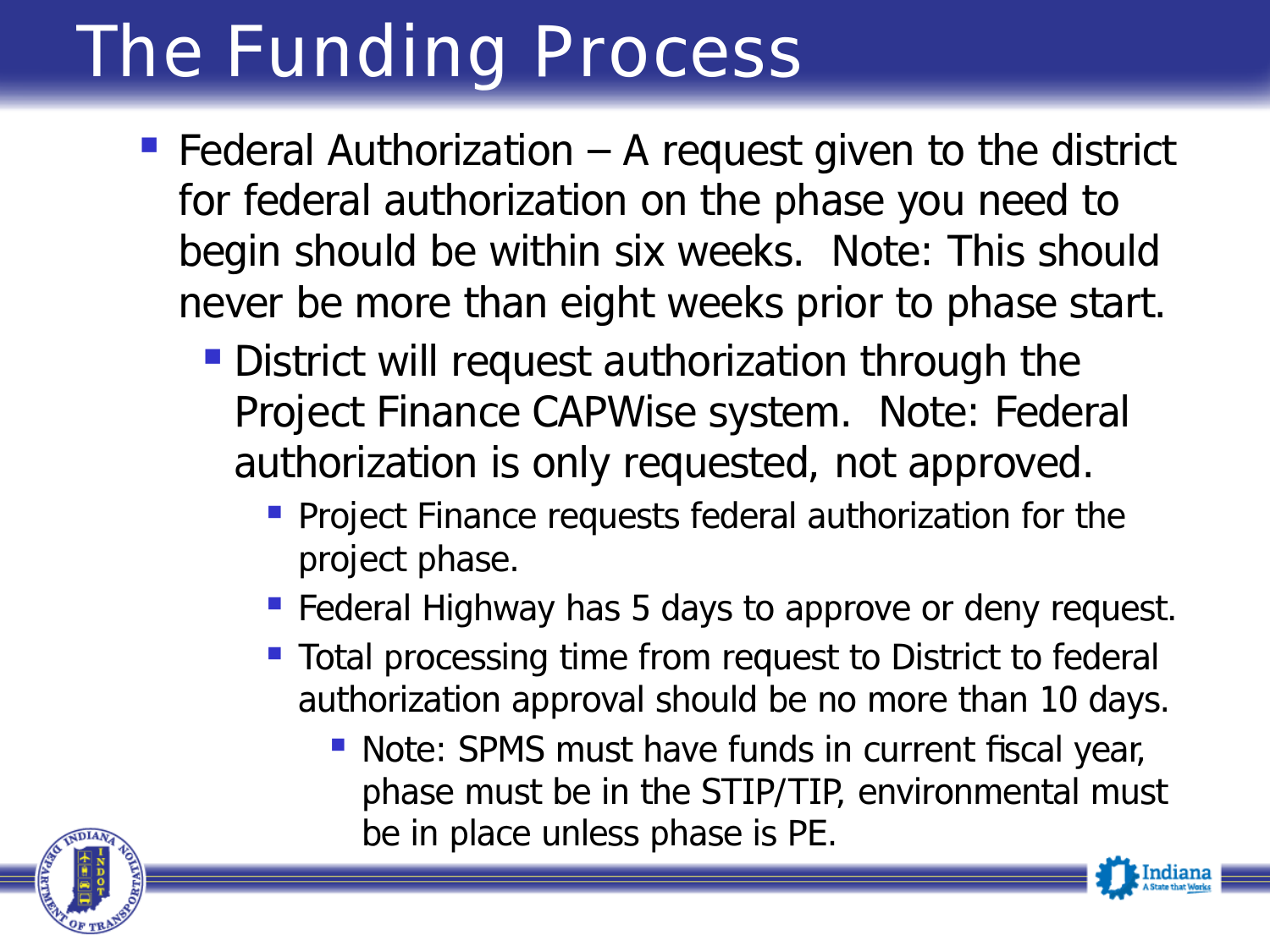

# The Funding Process
Federal Authorization – A request given to the district for federal authorization on the phase you need to begin should be within six weeks.  Note: This should never be more than eight weeks prior to phase start.
District will request authorization through the Project Finance CAPWise system.  Note: Federal authorization is only requested, not approved.
Project Finance requests federal authorization for the project phase.
Federal Highway has 5 days to approve or deny request.
Total processing time from request to District to federal authorization approval should be no more than 10 days.
Note: SPMS must have funds in current fiscal year, phase must be in the STIP/TIP, environmental must be in place unless phase is PE.